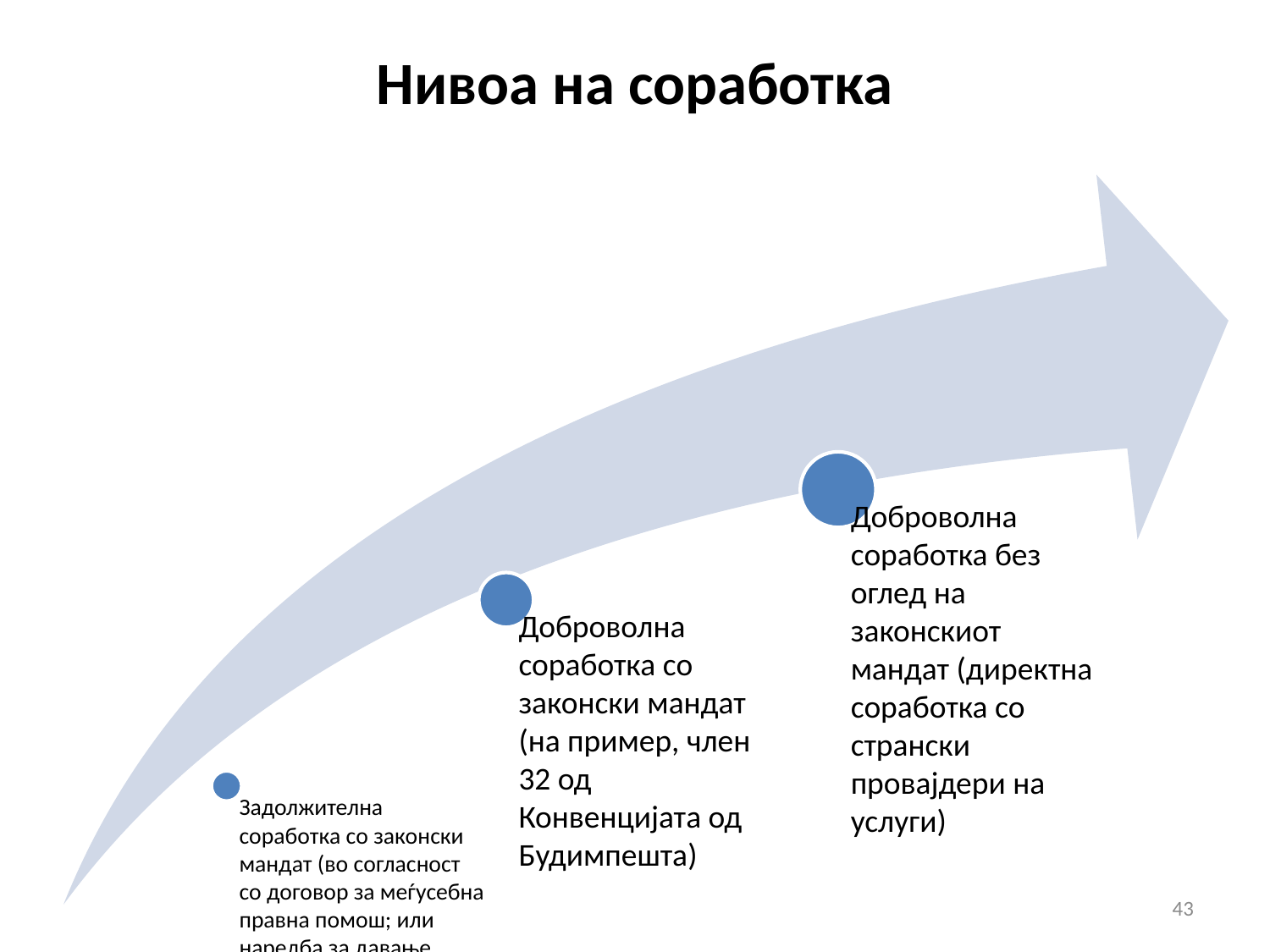

# Нивоа на соработка
Доброволна соработка со законски мандат (на пример, член 32 од Конвенцијата од Будимпешта)
Доброволна соработка без оглед на законскиот мандат (директна соработка со странски провајдери на услуги)
43